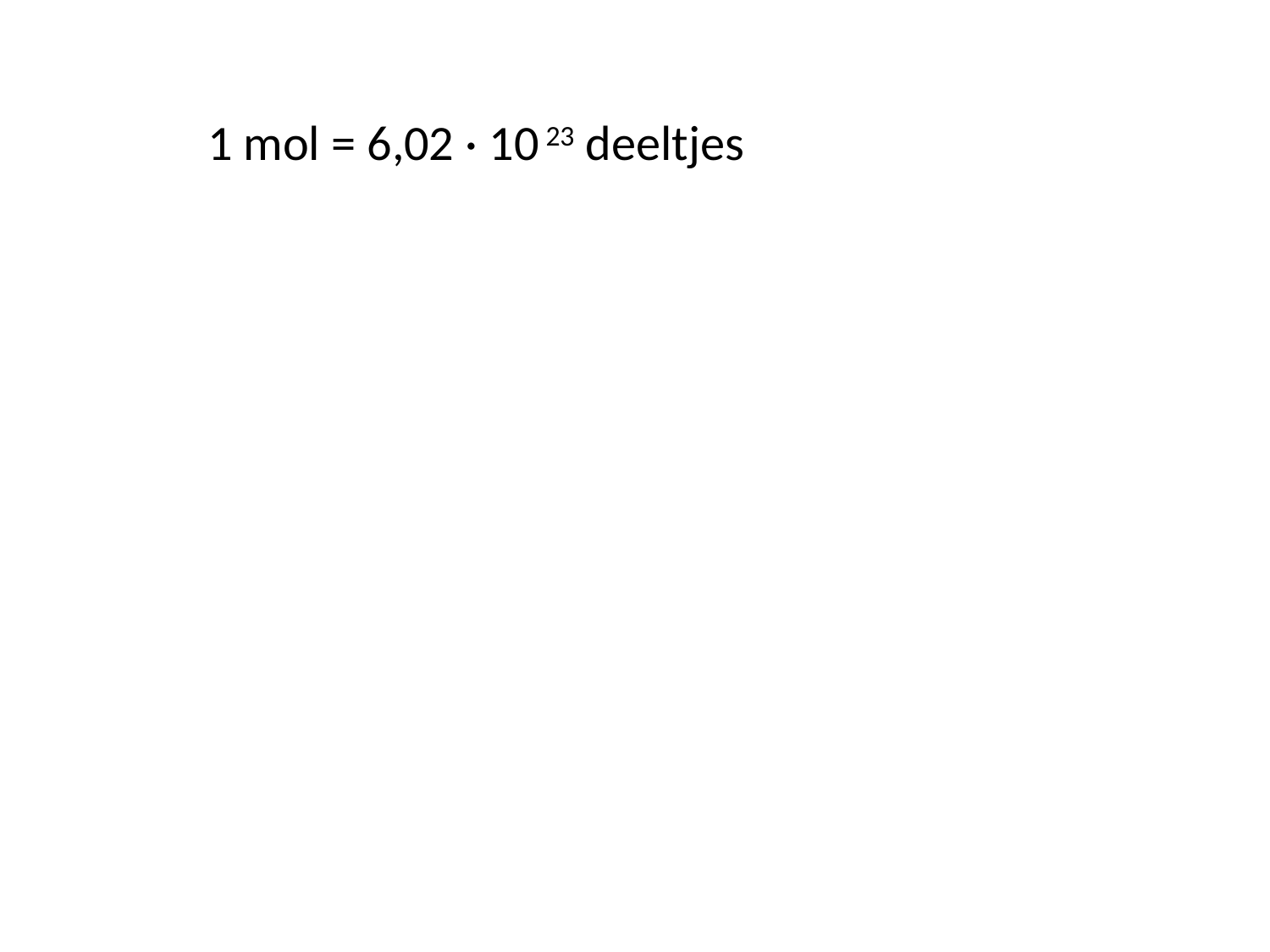

1 mol = 6,02 · 10 23 deeltjes